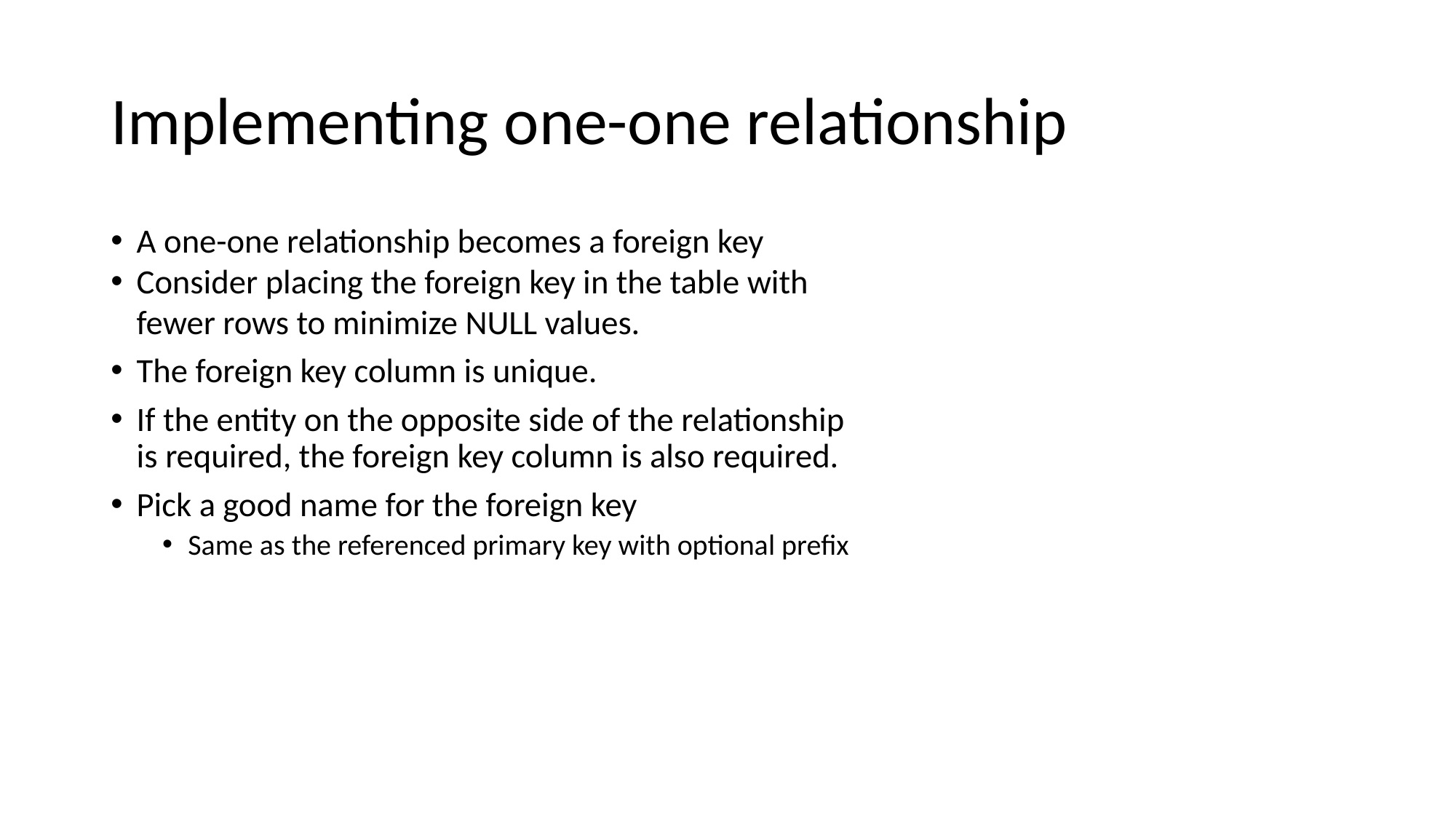

# Implementing one-one relationship
A one-one relationship becomes a foreign key
Consider placing the foreign key in the table with fewer rows to minimize NULL values.
The foreign key column is unique.
If the entity on the opposite side of the relationship is required, the foreign key column is also required.
Pick a good name for the foreign key
Same as the referenced primary key with optional prefix